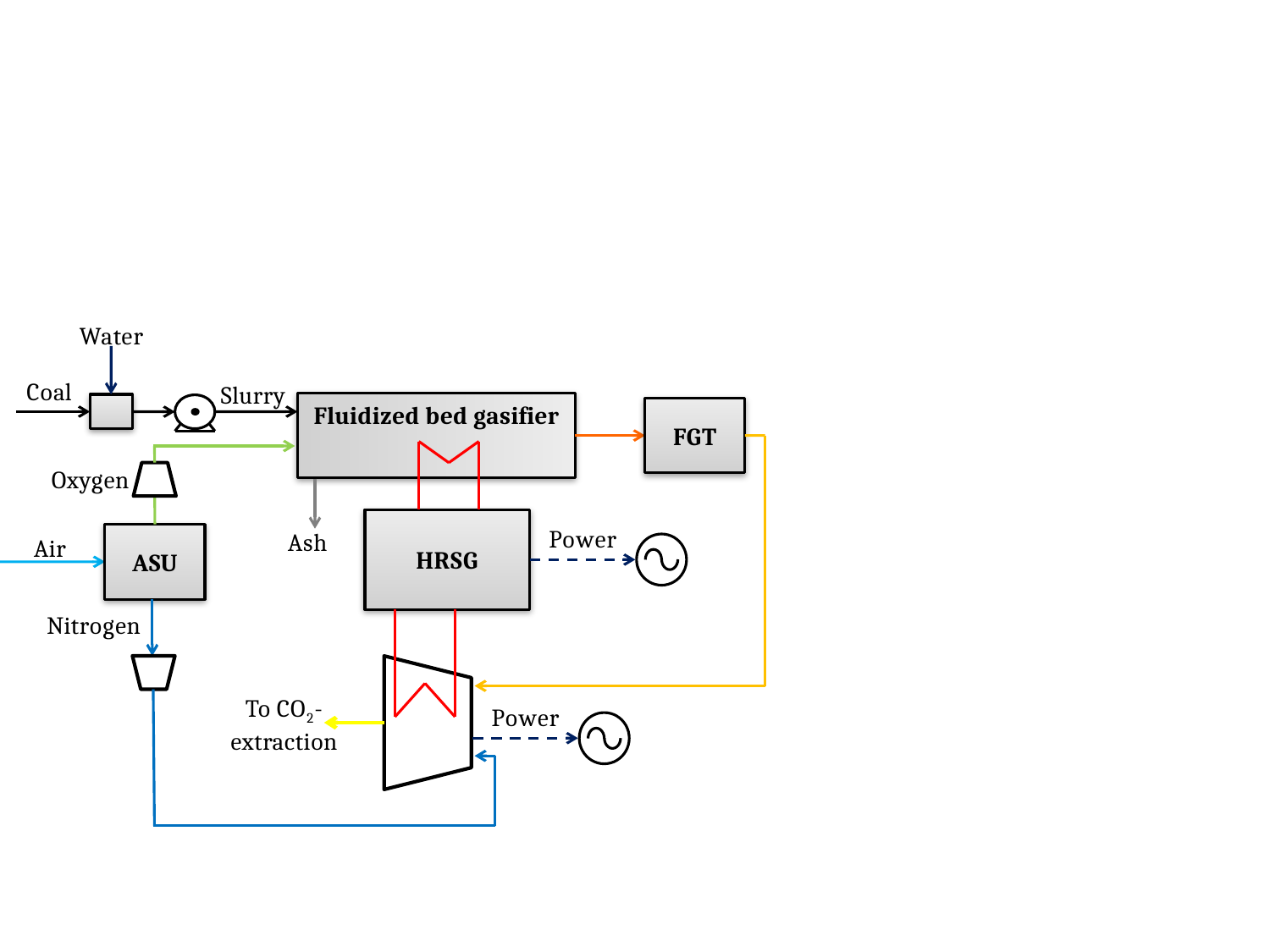

Fluidized bed gasifier
Water
Coal
Slurry

FGT
Oxygen

HRSG
Power

Ash
ASU
Air
Nitrogen

To CO2-extraction
Power